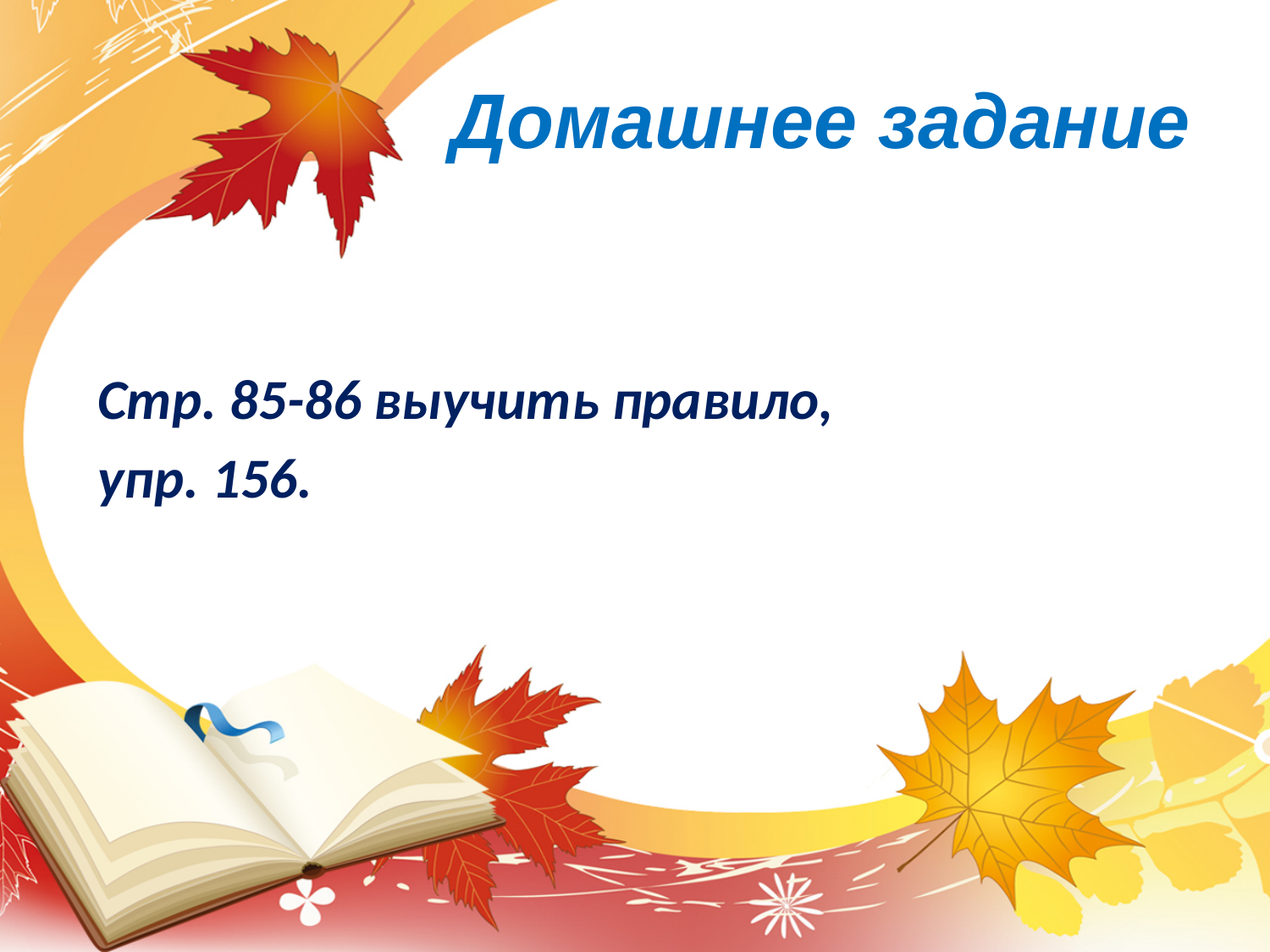

# Домашнее задание
Стр. 85-86 выучить правило,
упр. 156.